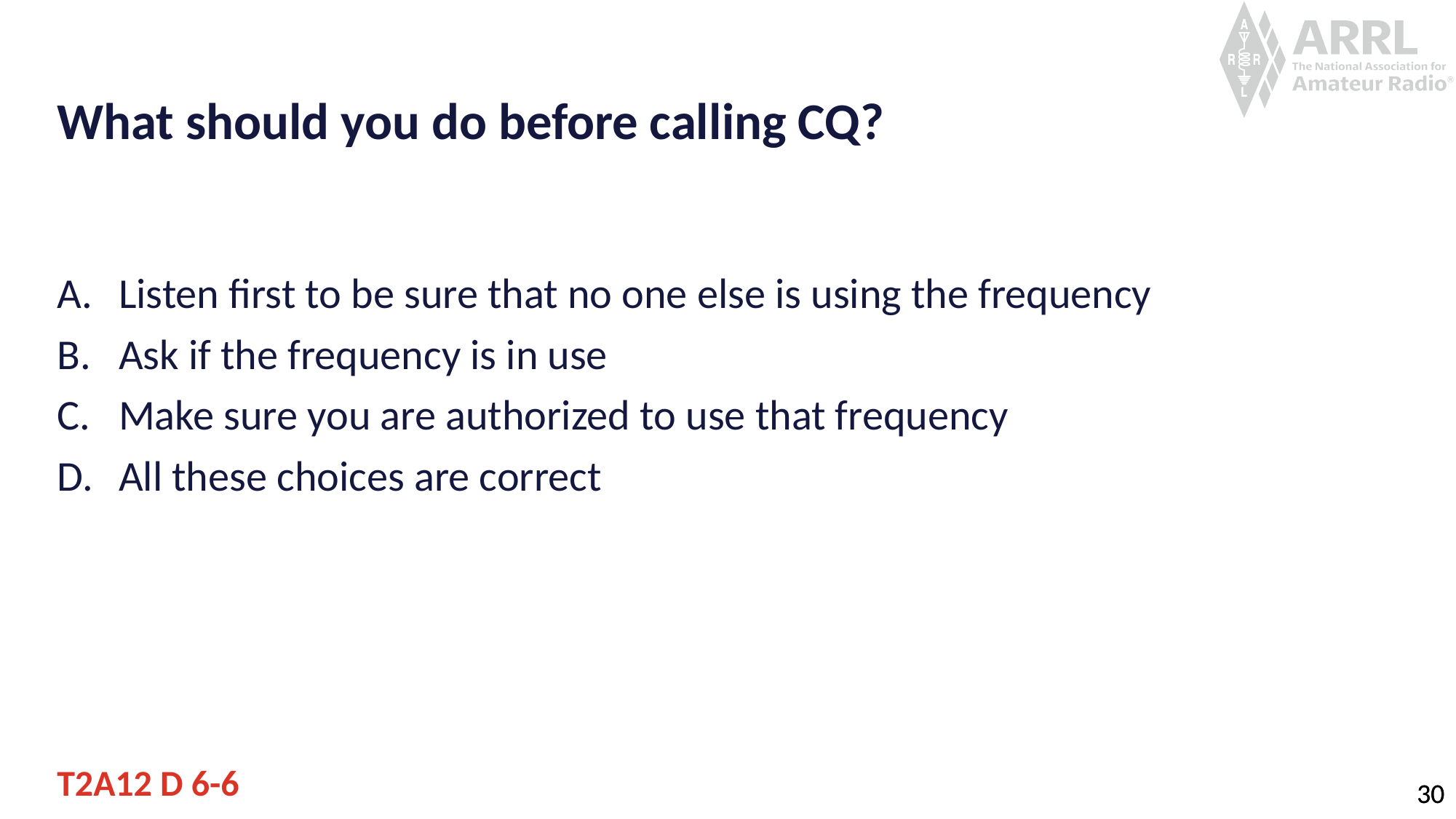

# What should you do before calling CQ?
Listen first to be sure that no one else is using the frequency
Ask if the frequency is in use
Make sure you are authorized to use that frequency
All these choices are correct
T2A12 D 6-6